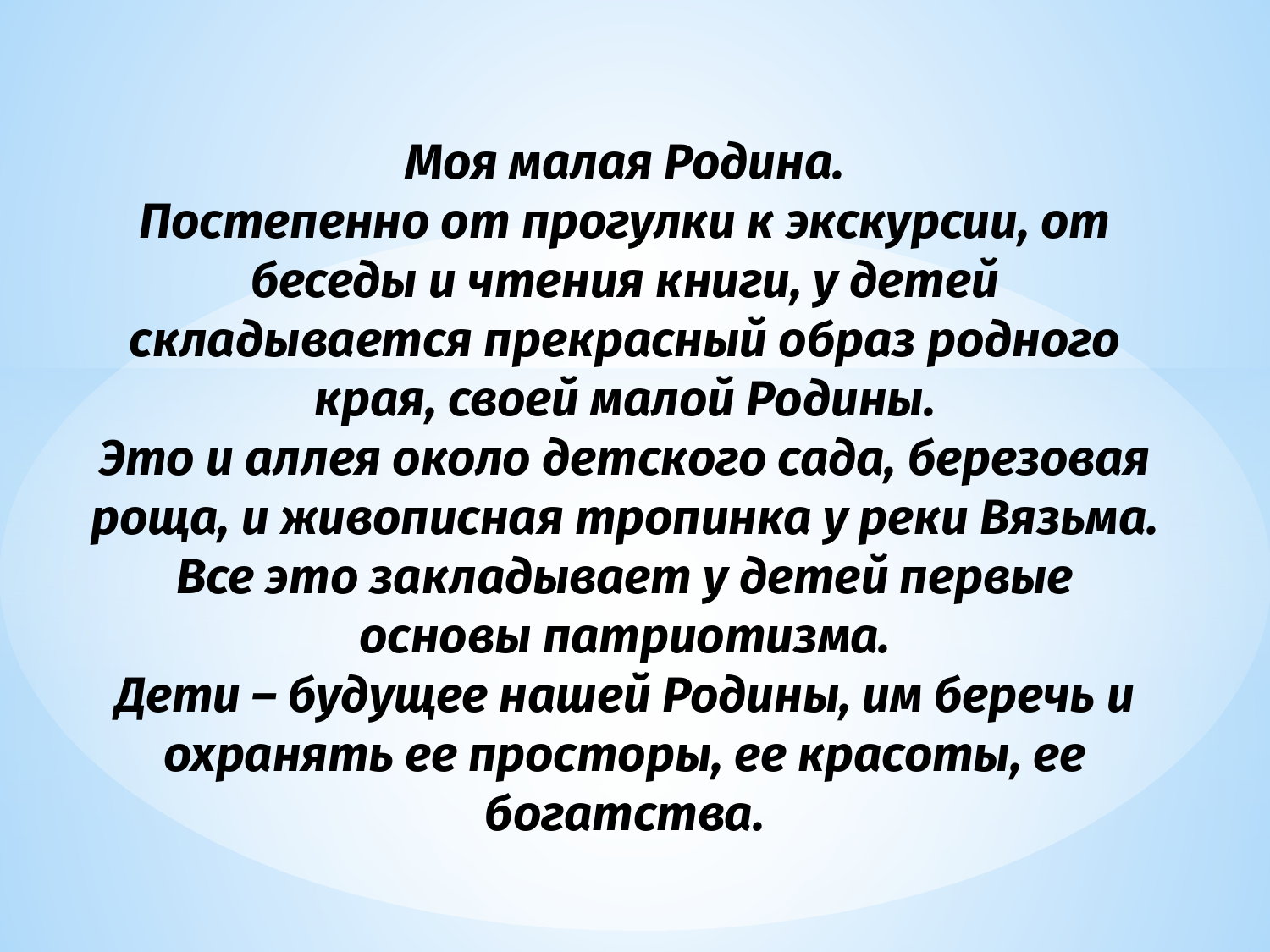

# Моя малая Родина. Постепенно от прогулки к экскурсии, от беседы и чтения книги, у детей складывается прекрасный образ родного края, своей малой Родины. Это и аллея около детского сада, березовая роща, и живописная тропинка у реки Вязьма. Все это закладывает у детей первые основы патриотизма. Дети – будущее нашей Родины, им беречь и охранять ее просторы, ее красоты, ее богатства.